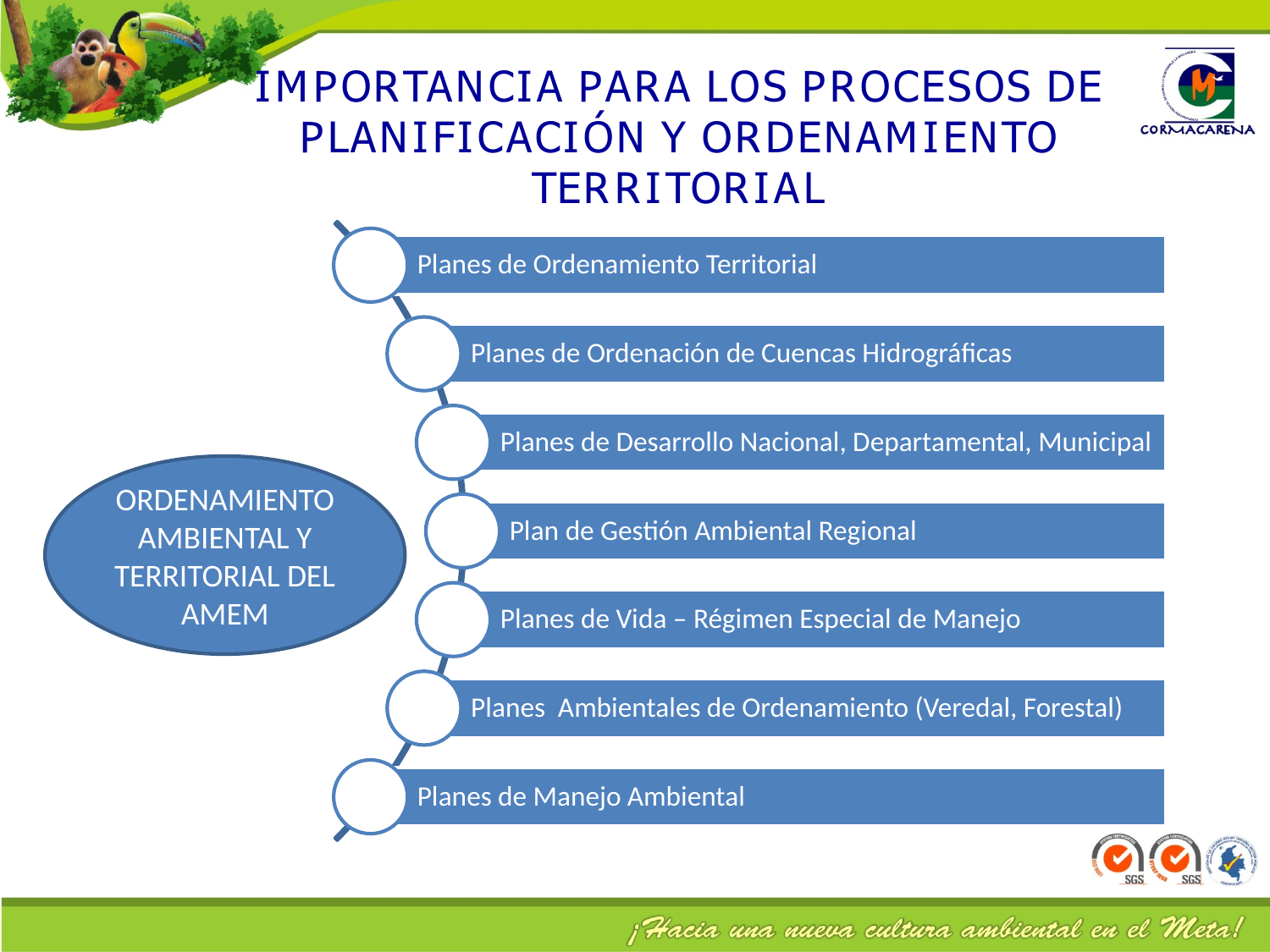

# IMPORTANCIA PARA LOS PROCESOS DE PLANIFICACIÓN Y ORDENAMIENTO TERRITORIAL
Planes de Ordenamiento Territorial
Planes de Ordenación de Cuencas Hidrográficas
Planes de Desarrollo Nacional, Departamental, Municipal
Plan de Gestión Ambiental Regional
Planes de Vida – Régimen Especial de Manejo
Planes  Ambientales de Ordenamiento (Veredal, Forestal)
Planes de Manejo Ambiental
ORDENAMIENTO AMBIENTAL Y TERRITORIAL DEL AMEM